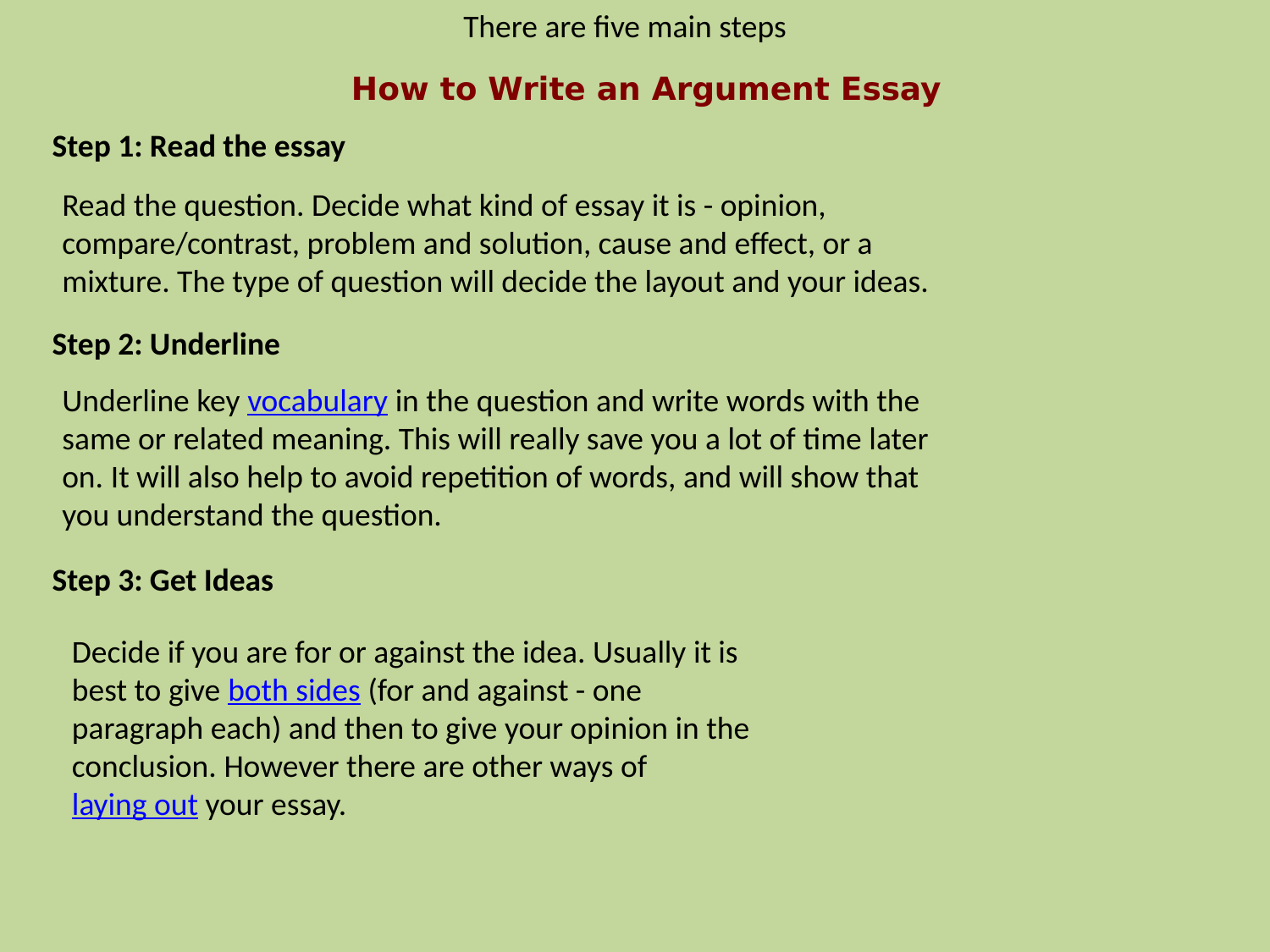

There are five main steps
|  | How to Write an Argument Essay |
| --- | --- |
Step 1: Read the essay
Read the question. Decide what kind of essay it is - opinion, compare/contrast, problem and solution, cause and effect, or a mixture. The type of question will decide the layout and your ideas.
Step 2: Underline
Underline key vocabulary in the question and write words with the same or related meaning. This will really save you a lot of time later on. It will also help to avoid repetition of words, and will show that you understand the question.
Step 3: Get Ideas
Decide if you are for or against the idea. Usually it is best to give both sides (for and against - one paragraph each) and then to give your opinion in the conclusion. However there are other ways of laying out your essay.